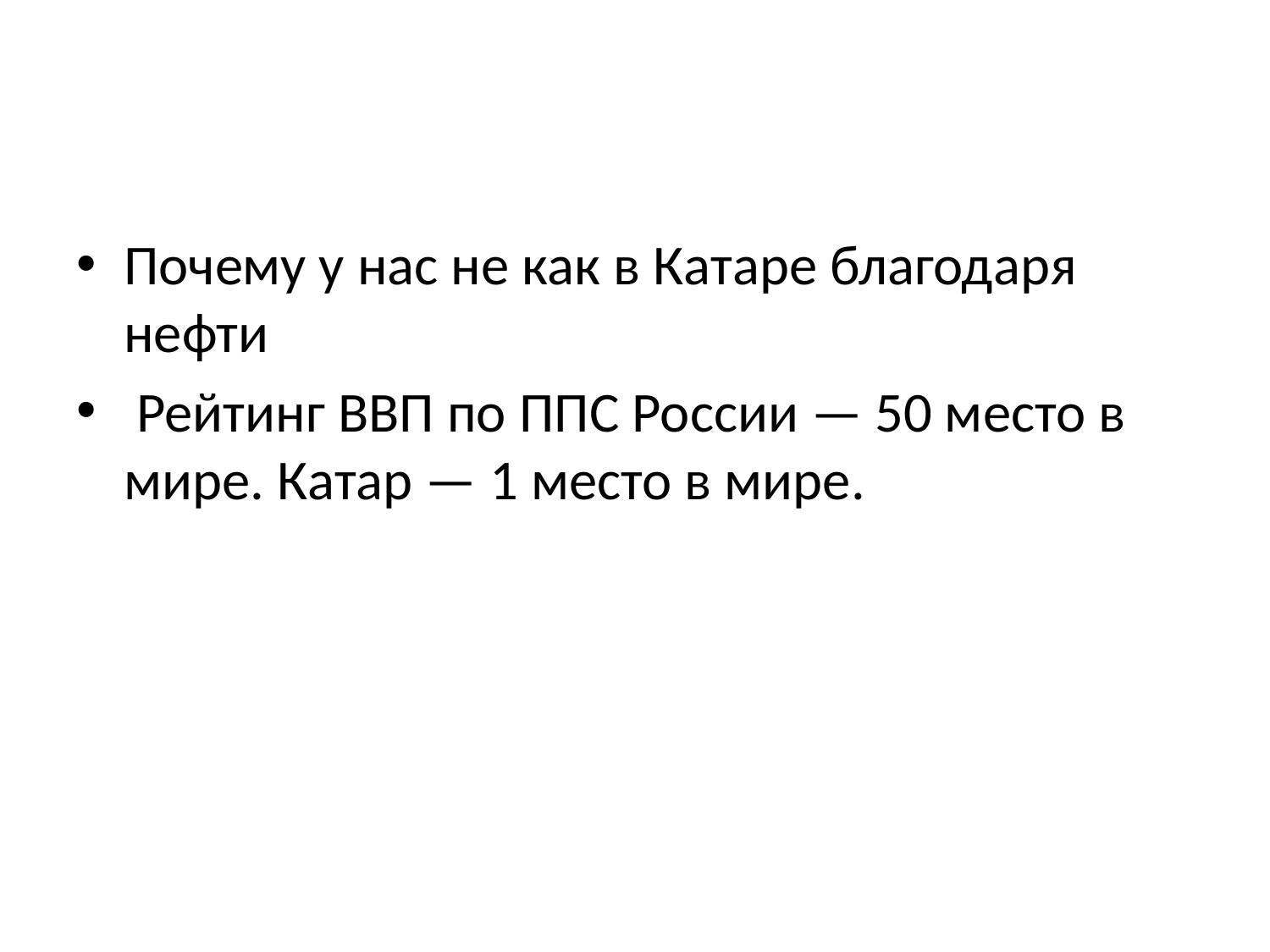

#
Почему у нас не как в Катаре благодаря нефти
 Рейтинг ВВП по ППС России — 50 место в мире. Катар — 1 место в мире.